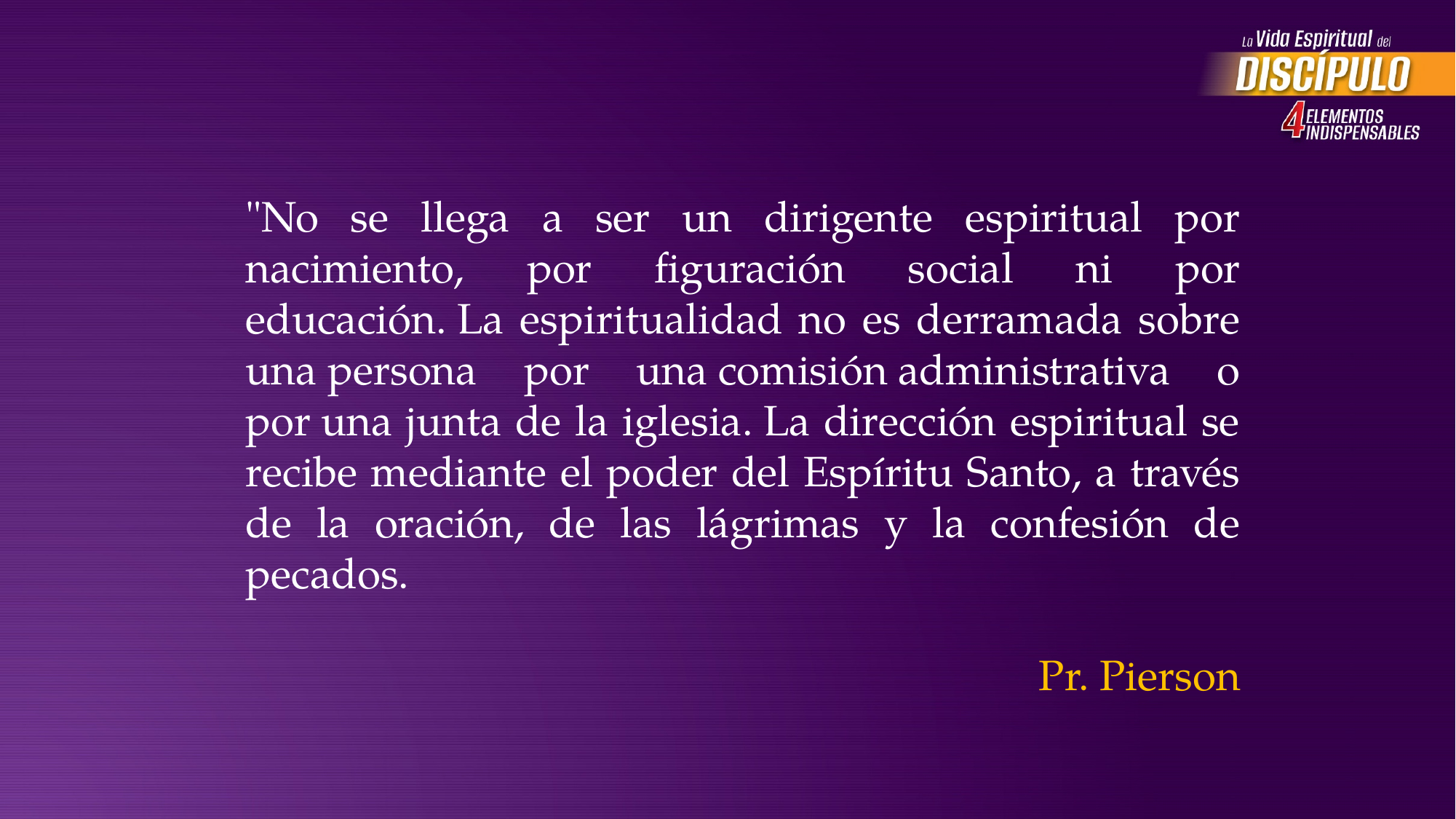

"No se llega a ser un dirigente espiritual por nacimiento, por figuración social ni por educación. La espiritualidad no es derramada sobre una persona por una comisión administrativa o por una junta de la iglesia. La dirección espiritual se recibe mediante el poder del Espíritu Santo, a través de la oración, de las lágrimas y la confesión de pecados.

Pr. Pierson